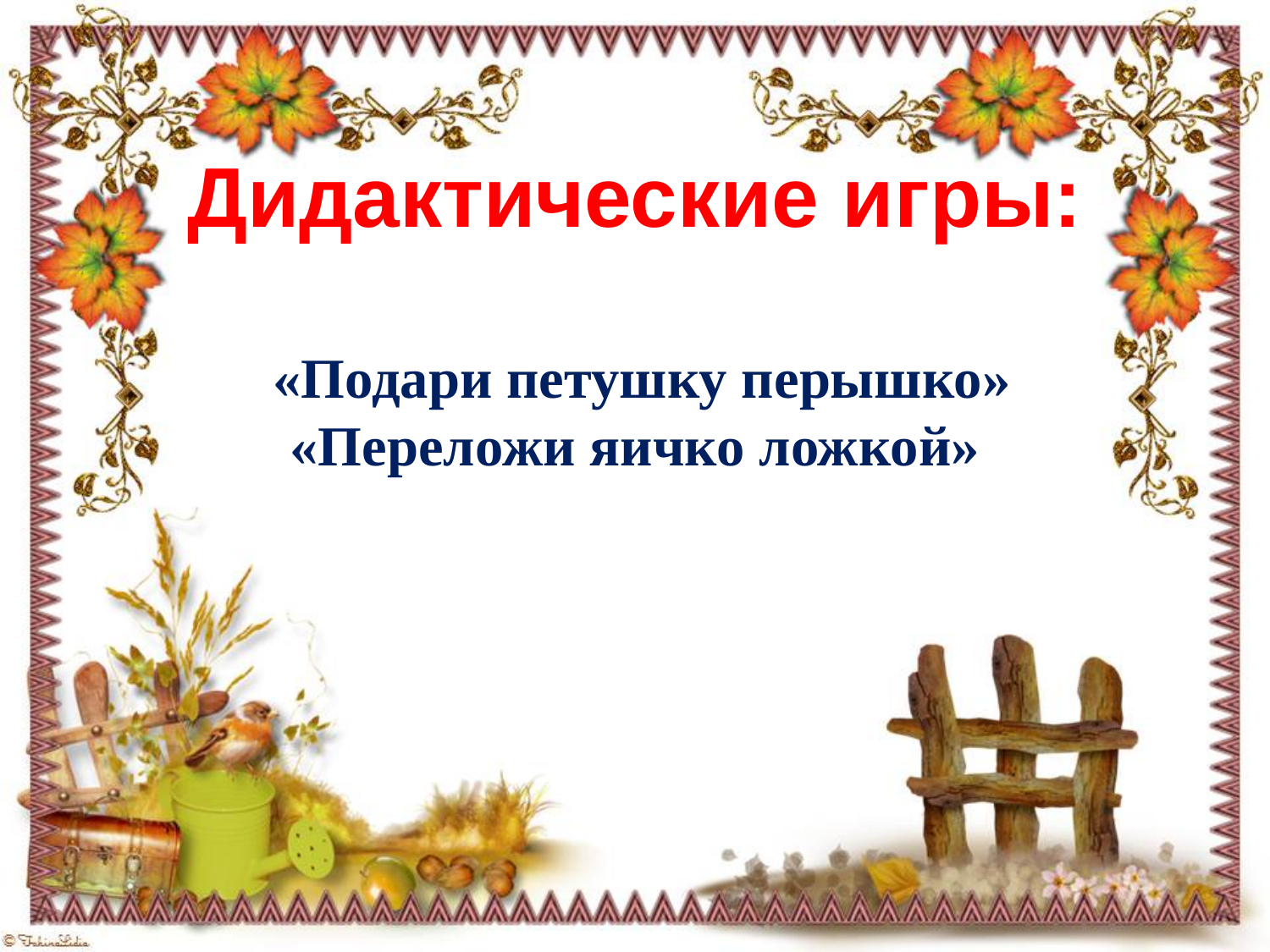

# Дидактические игры:
 «Подари петушку перышко»
«Переложи яичко ложкой»